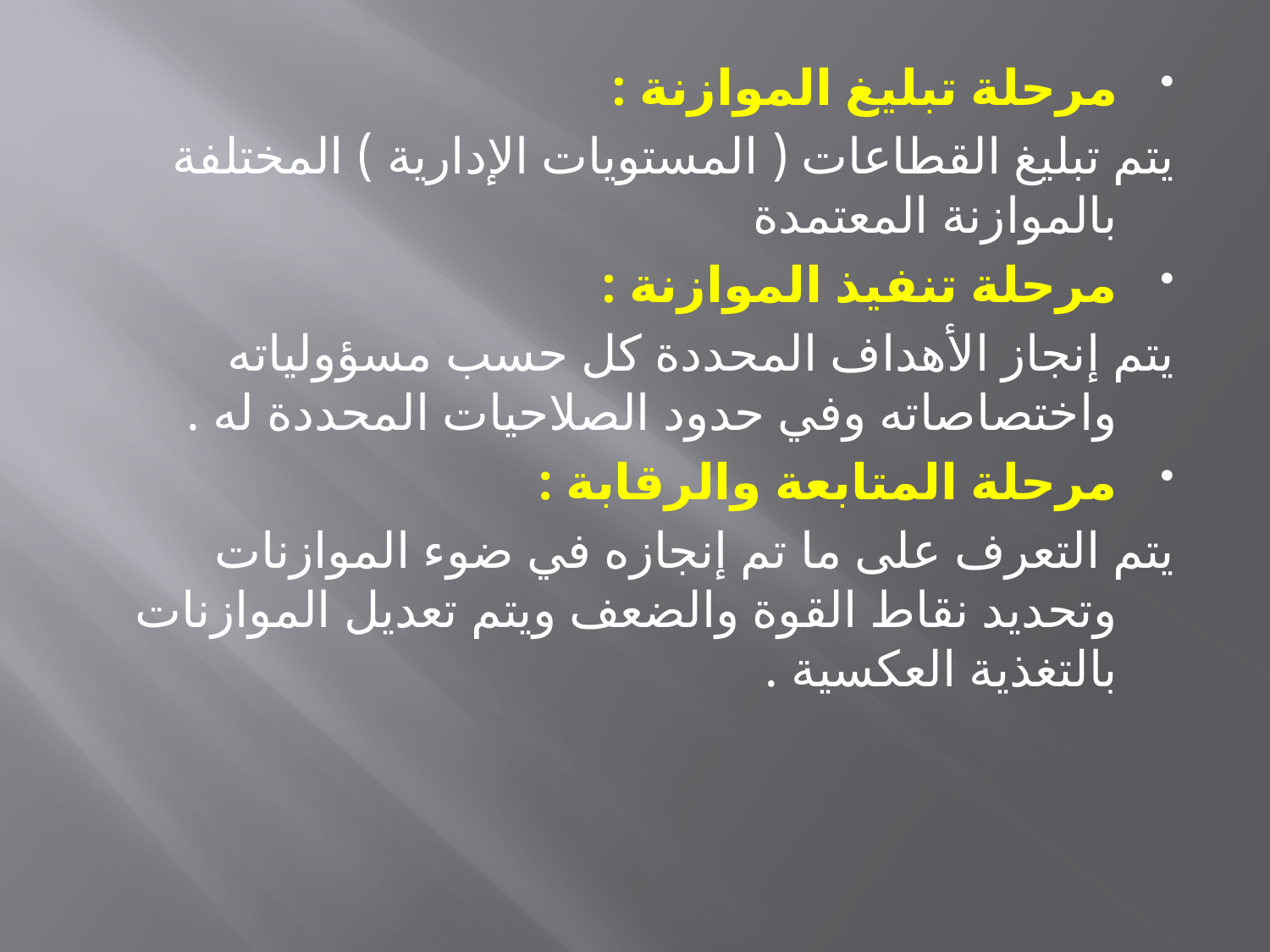

مرحلة تبليغ الموازنة :
يتم تبليغ القطاعات ( المستويات الإدارية ) المختلفة بالموازنة المعتمدة
مرحلة تنفيذ الموازنة :
يتم إنجاز الأهداف المحددة كل حسب مسؤولياته واختصاصاته وفي حدود الصلاحيات المحددة له .
مرحلة المتابعة والرقابة :
يتم التعرف على ما تم إنجازه في ضوء الموازنات وتحديد نقاط القوة والضعف ويتم تعديل الموازنات بالتغذية العكسية .